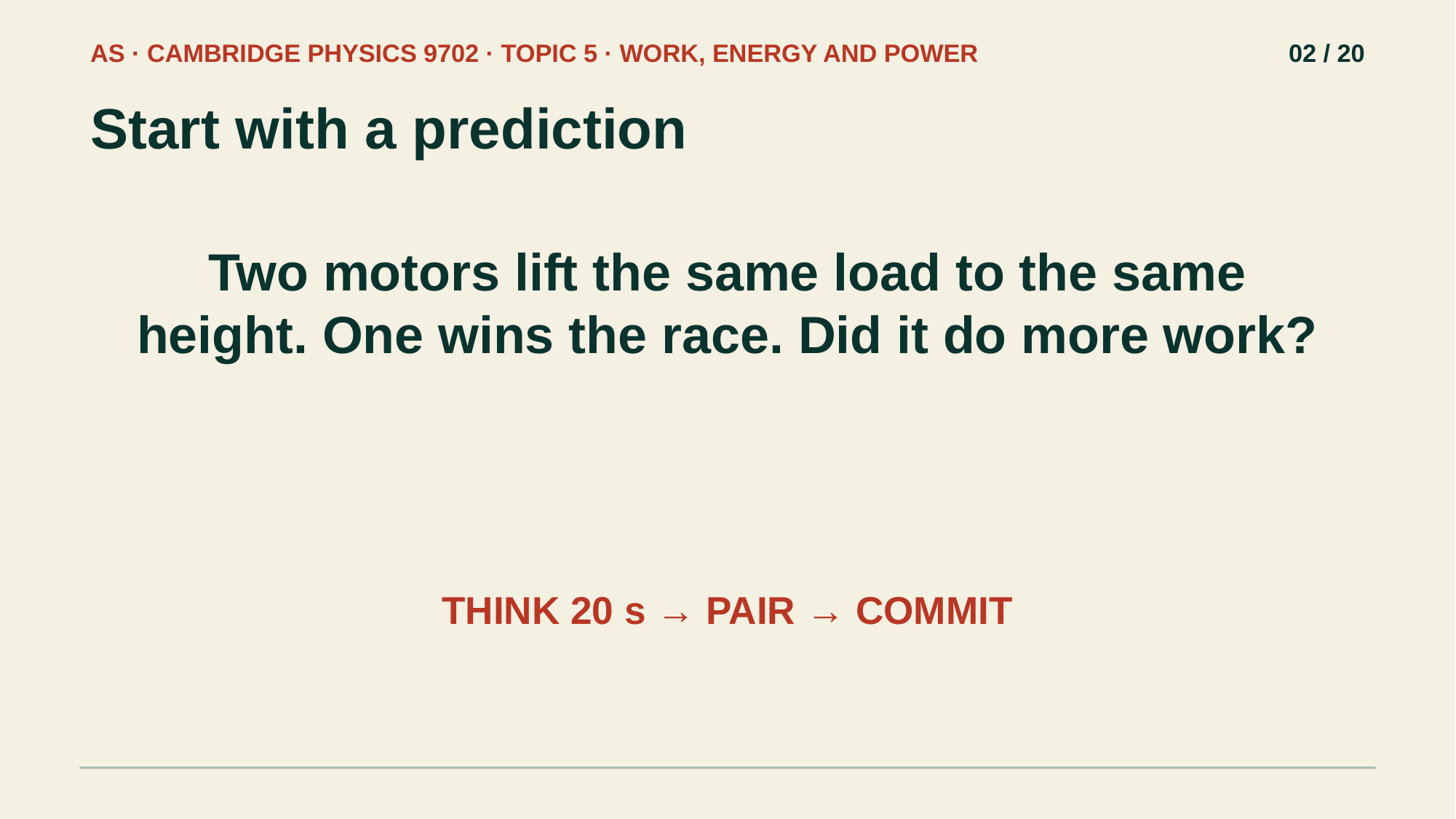

AS · CAMBRIDGE PHYSICS 9702 · TOPIC 5 · WORK, ENERGY AND POWER
02 / 20
Start with a prediction
Two motors lift the same load to the same height. One wins the race. Did it do more work?
THINK 20 s → PAIR → COMMIT